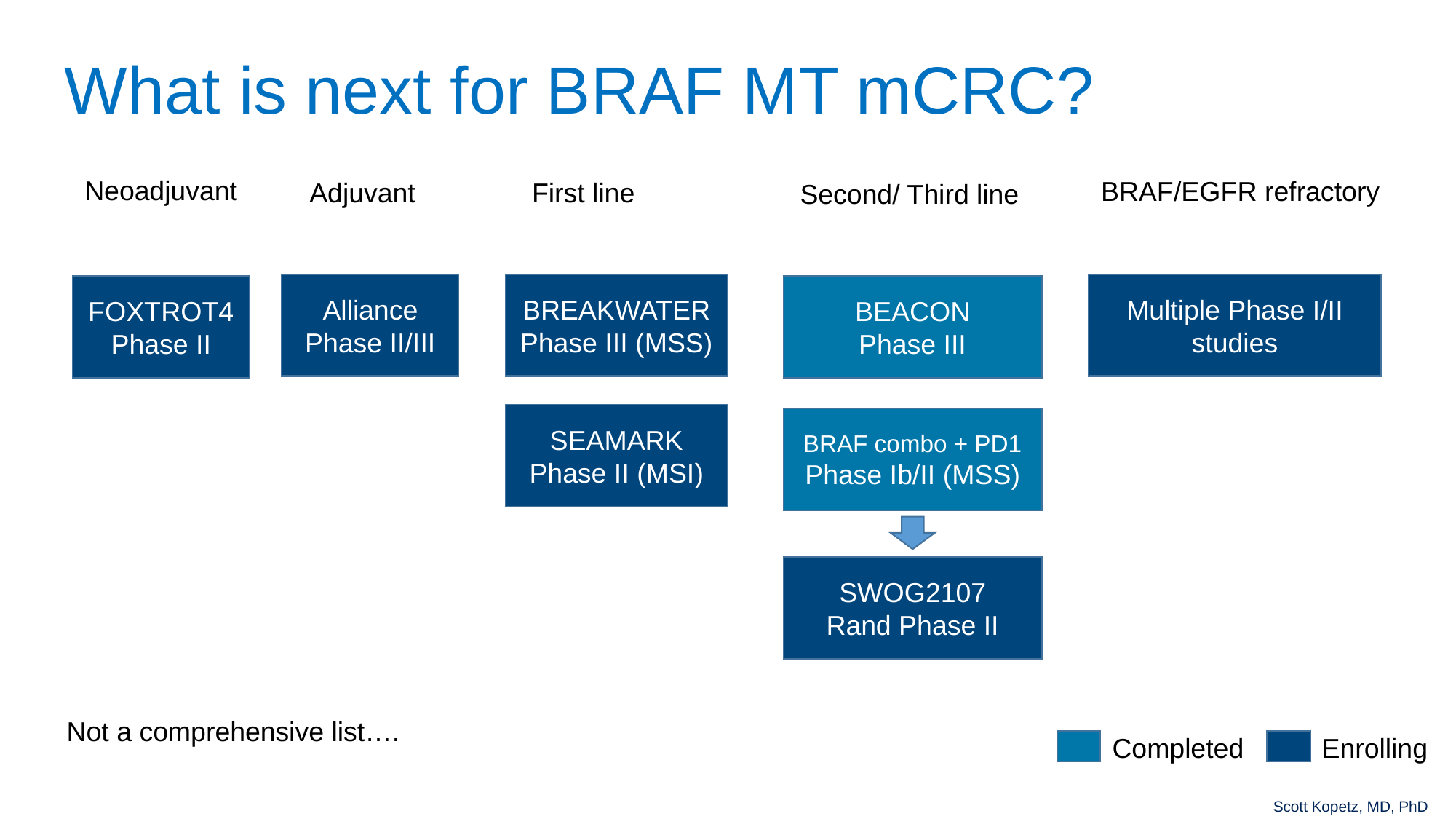

# What is next for BRAF MT mCRC?
Neoadjuvant
BRAF/EGFR refractory
Adjuvant
First line
Second/ Third line
Alliance Phase II/III
BREAKWATER
Phase III (MSS)
Multiple Phase I/II studies
FOXTROT4
Phase II
BEACON
Phase III
SEAMARK Phase II (MSI)
BRAF combo + PD1
Phase Ib/II (MSS)

SWOG2107
Rand Phase II
Not a comprehensive list….
Completed
Enrolling

Scott Kopetz, MD, PhD